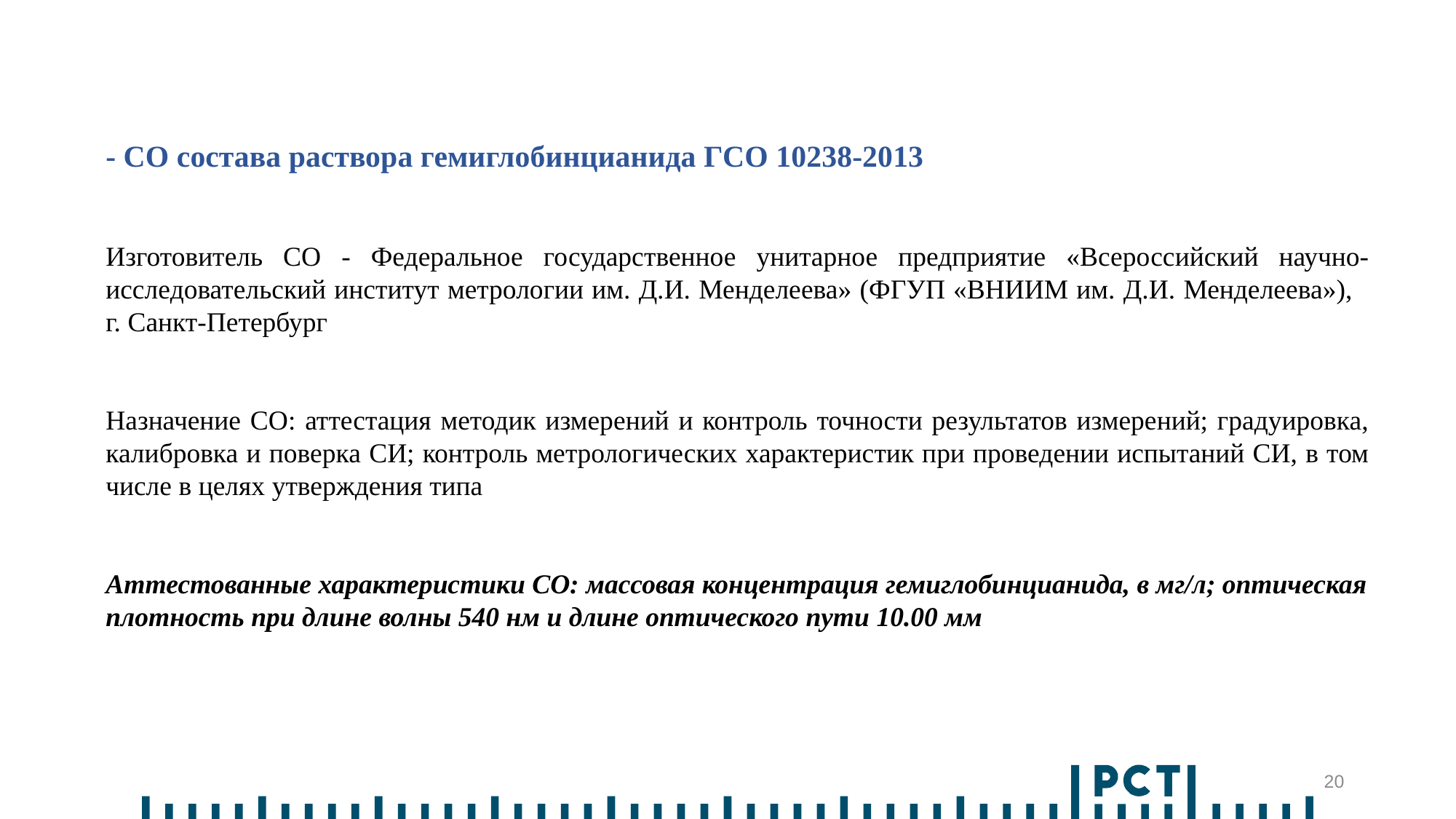

- СО состава раствора гемиглобинцианида ГСО 10238-2013

Изготовитель СО - Федеральное государственное унитарное предприятие «Всероссийский научно-исследовательский институт метрологии им. Д.И. Менделеева» (ФГУП «ВНИИМ им. Д.И. Менделеева»),   г. Санкт-Петербург

Назначение СО: аттестация методик измерений и контроль точности результатов измерений; градуировка, калибровка и поверка СИ; контроль метрологических характеристик при проведении испытаний СИ, в том числе в целях утверждения типа

Аттестованные характеристики СО: массовая концентрация гемиглобинцианида, в мг/л; оптическая плотность при длине волны 540 нм и длине оптического пути 10.00 мм
20